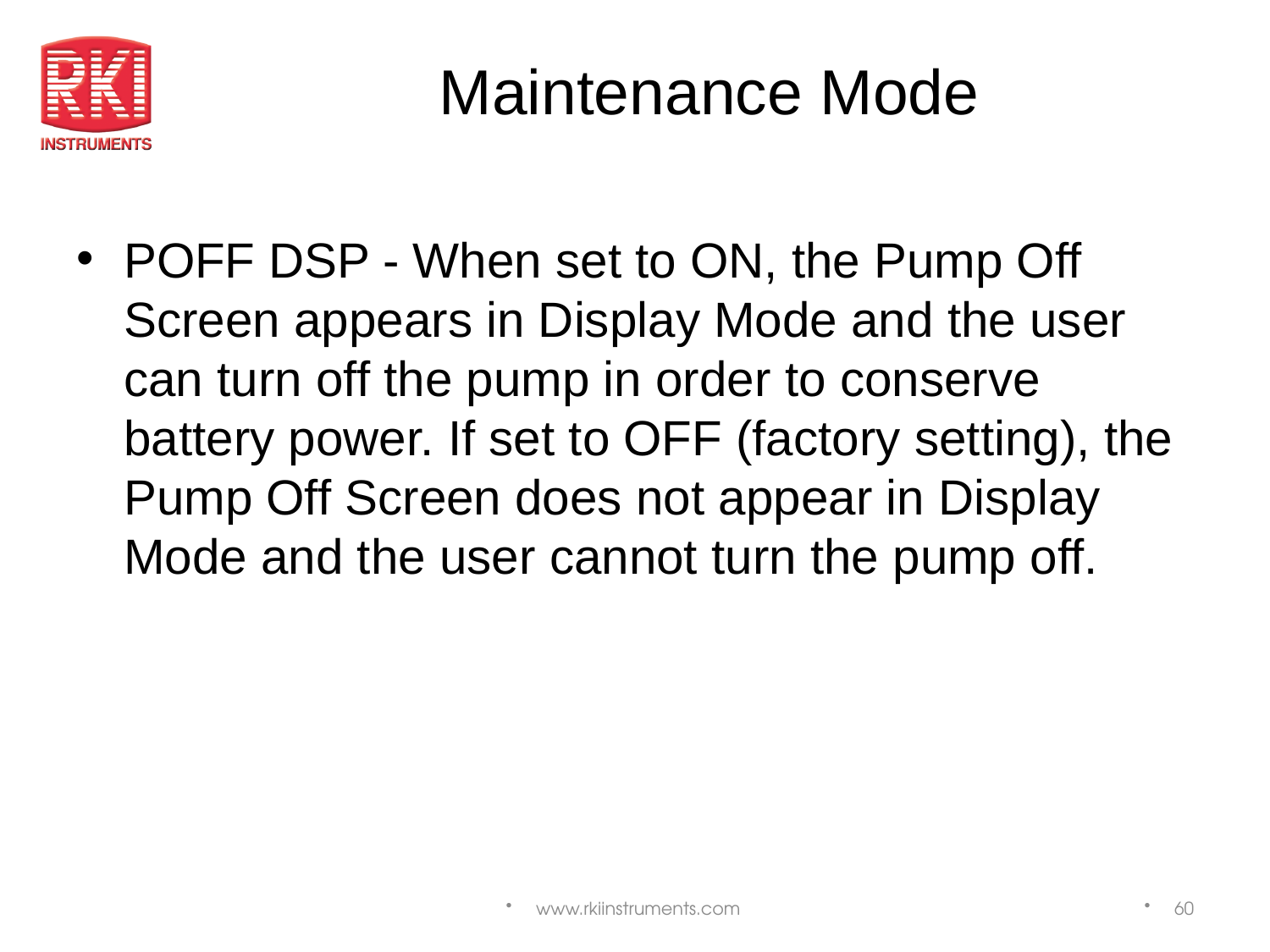

# Maintenance Mode
POFF DSP - When set to ON, the Pump Off Screen appears in Display Mode and the user can turn off the pump in order to conserve battery power. If set to OFF (factory setting), the Pump Off Screen does not appear in Display Mode and the user cannot turn the pump off.

www.rkiinstruments.com
60